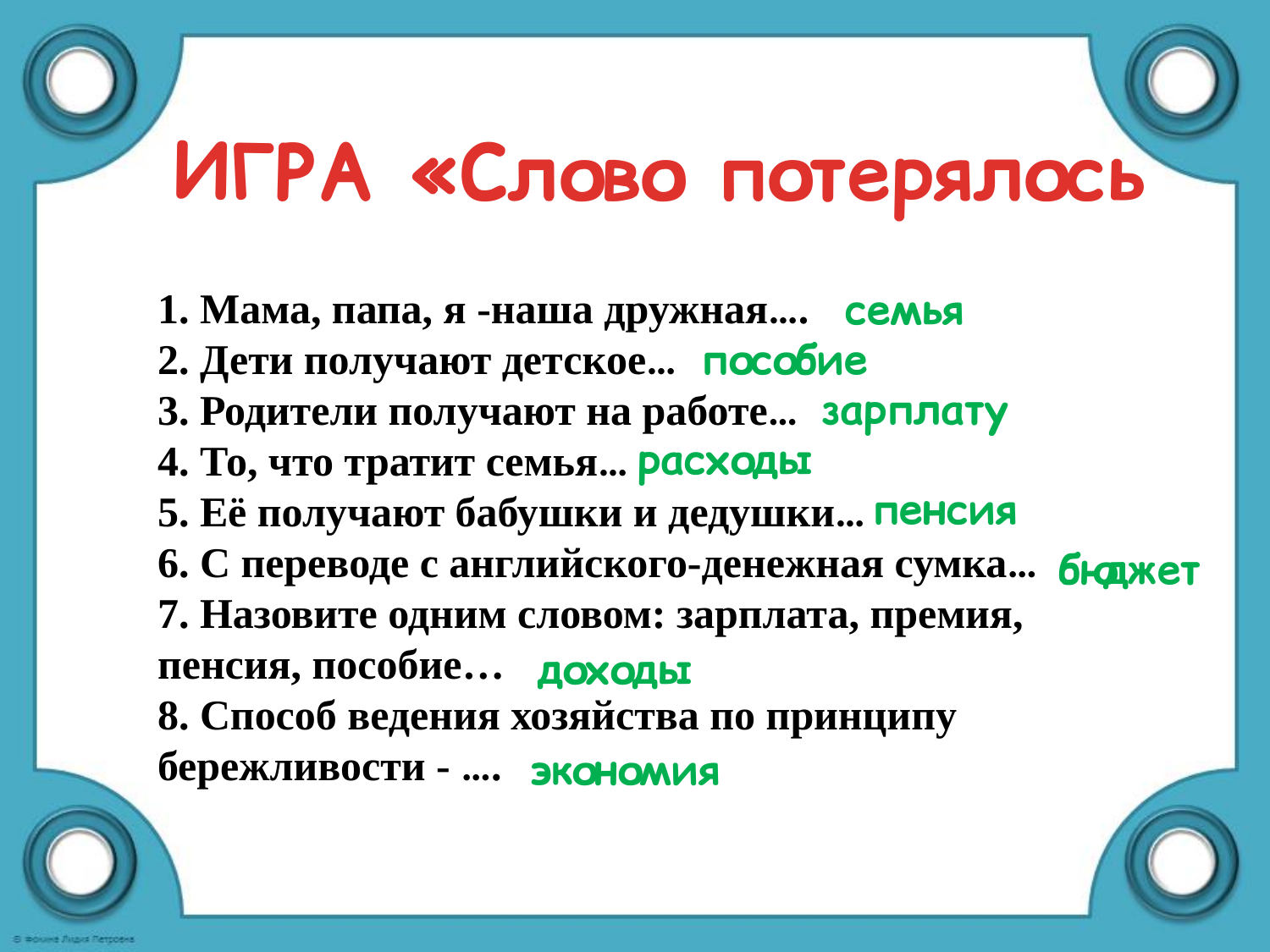

ИГРА «Слово потерялось
1. Мама, папа, я -наша дружная….
2. Дети получают детское…
3. Родители получают на работе…
4. То, что тратит семья…
5. Её получают бабушки и дедушки…
6. С переводе с английского-денежная сумка…
7. Назовите одним словом: зарплата, премия, пенсия, пособие…
8. Способ ведения хозяйства по принципу бережливости - ….
семья
пособие
зарплату
расходы
пенсия
бюджет
доходы
экономия